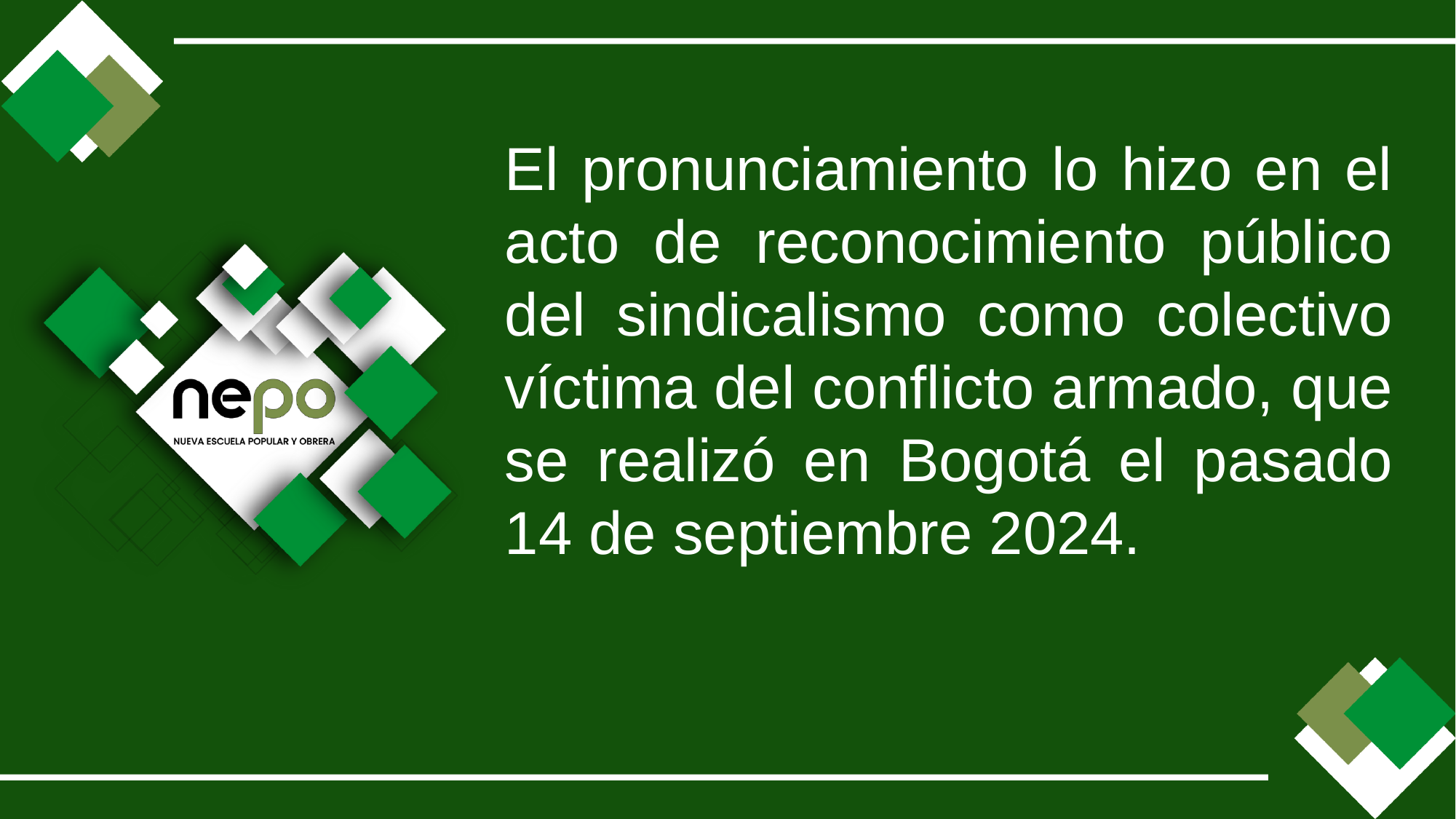

El pronunciamiento lo hizo en el acto de reconocimiento público del sindicalismo como colectivo víctima del conflicto armado, que se realizó en Bogotá el pasado 14 de septiembre 2024.